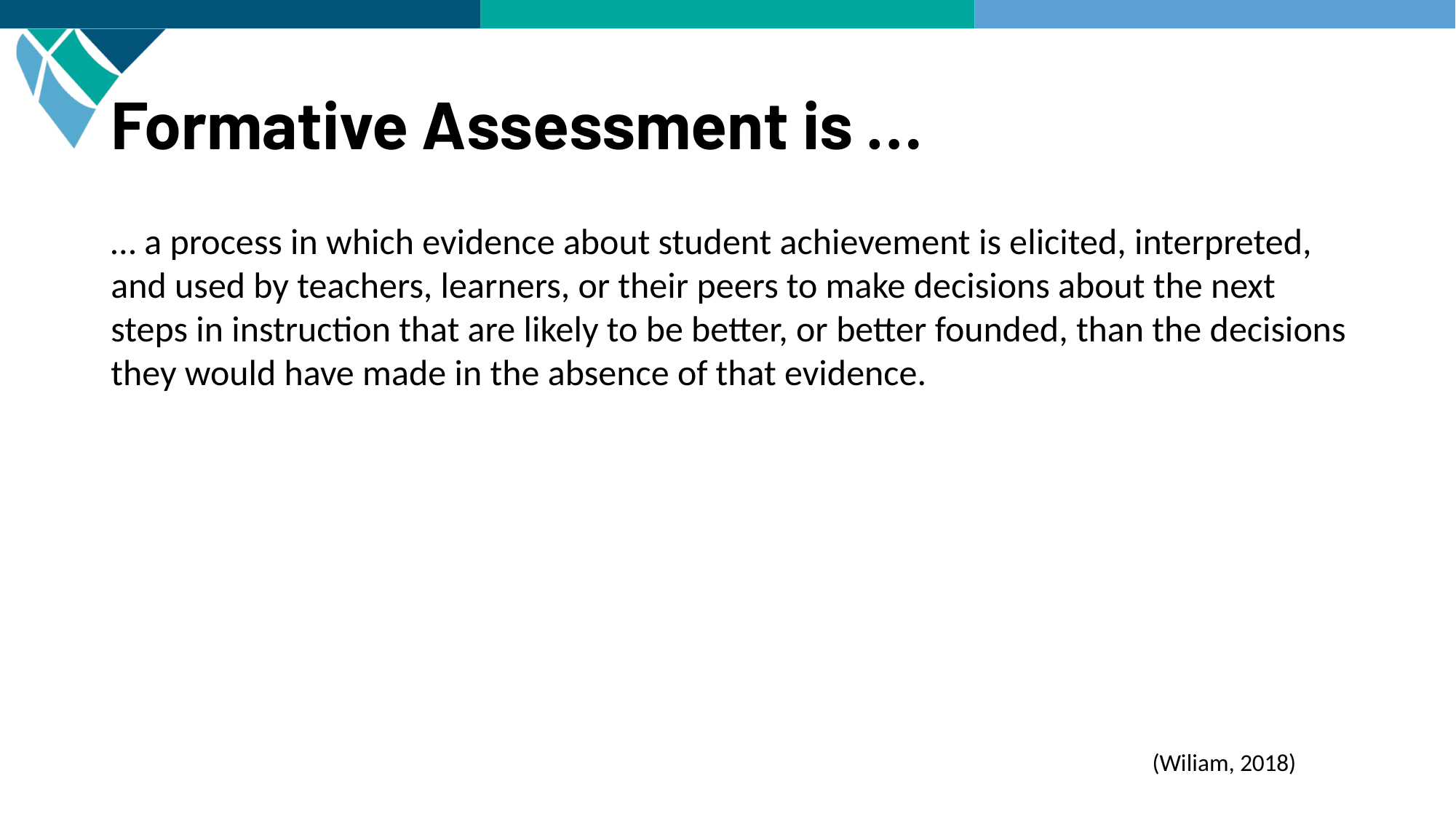

# Formative Assessment is …
… a process in which evidence about student achievement is elicited, interpreted, and used by teachers, learners, or their peers to make decisions about the next steps in instruction that are likely to be better, or better founded, than the decisions they would have made in the absence of that evidence.

(Wiliam, 2018)